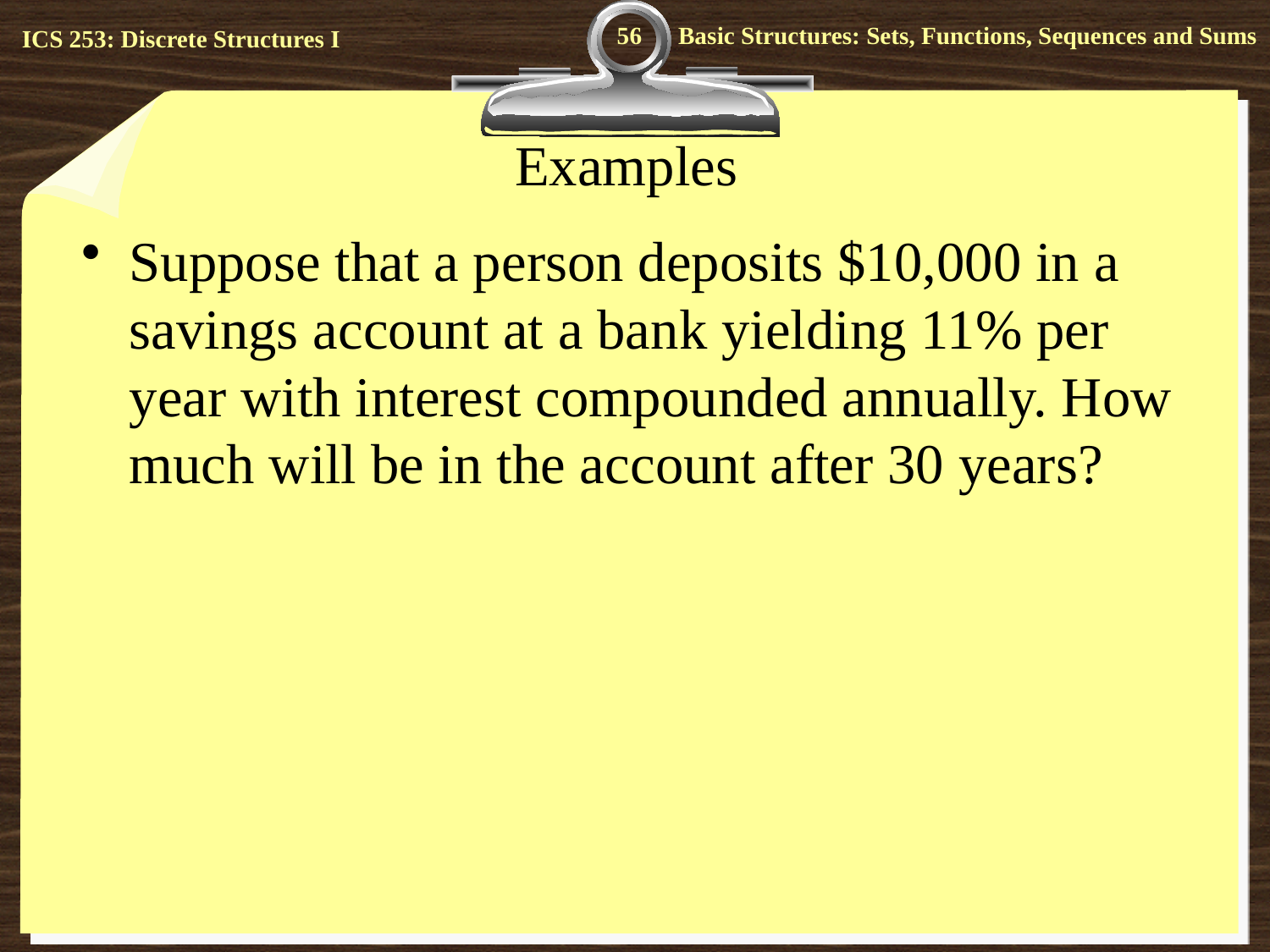

56
# Examples
Suppose that a person deposits $10,000 in a savings account at a bank yielding 11% per year with interest compounded annually. How much will be in the account after 30 years?